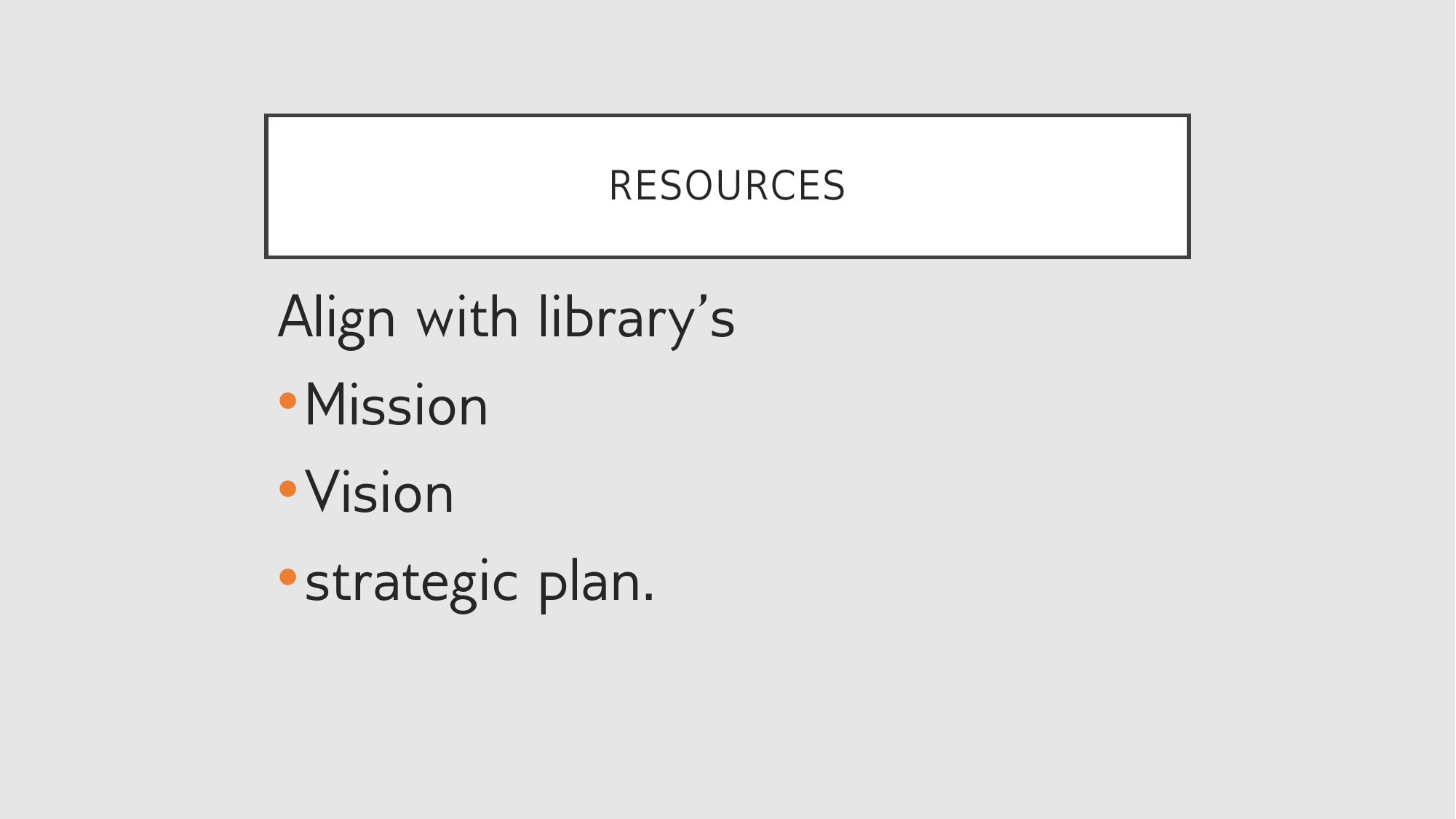

# Resources
Align with library’s
Mission
Vision
strategic plan.